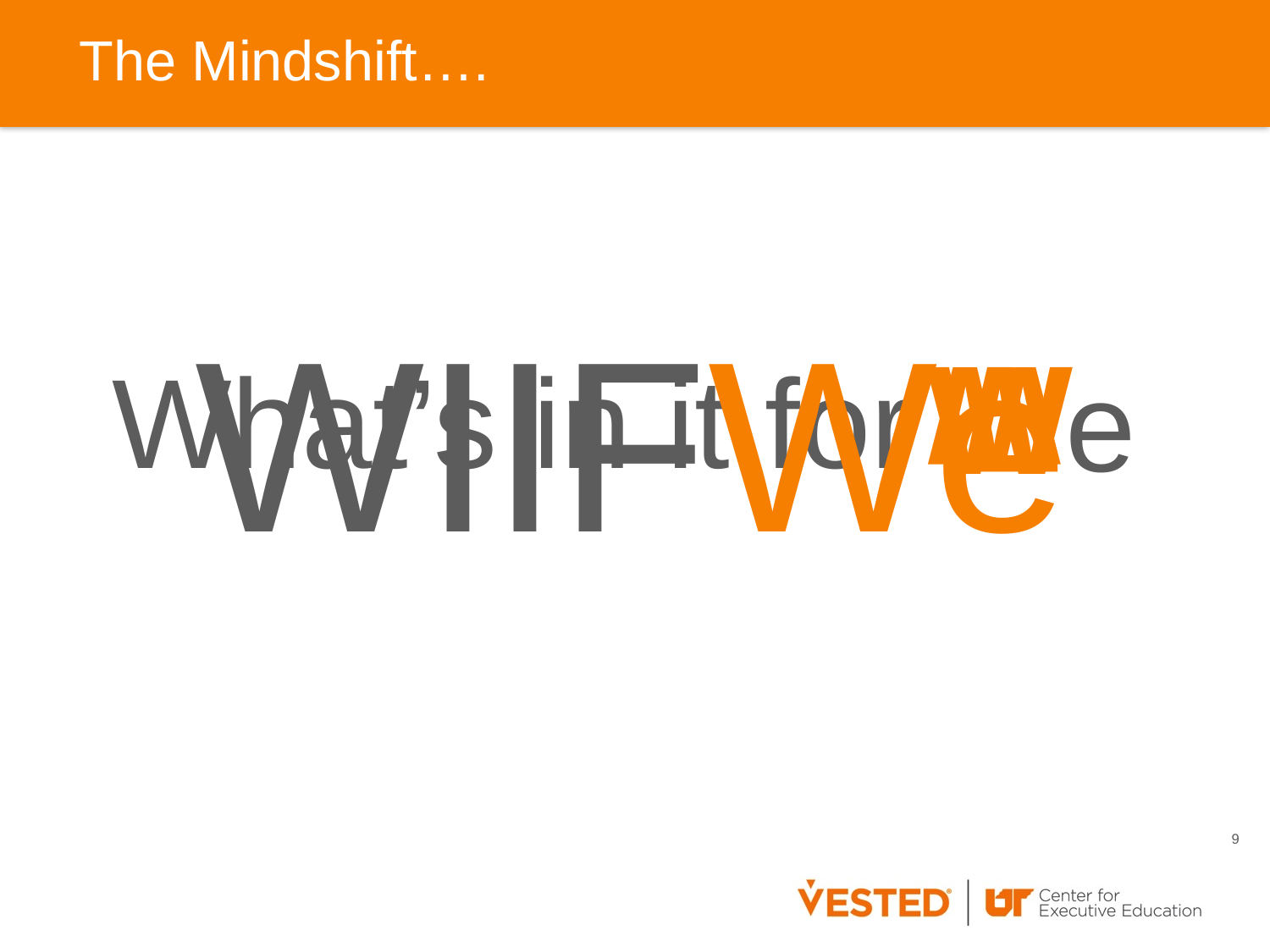

# The Mindshift….
WIIFWe
W
W
What’s in it for
e
9